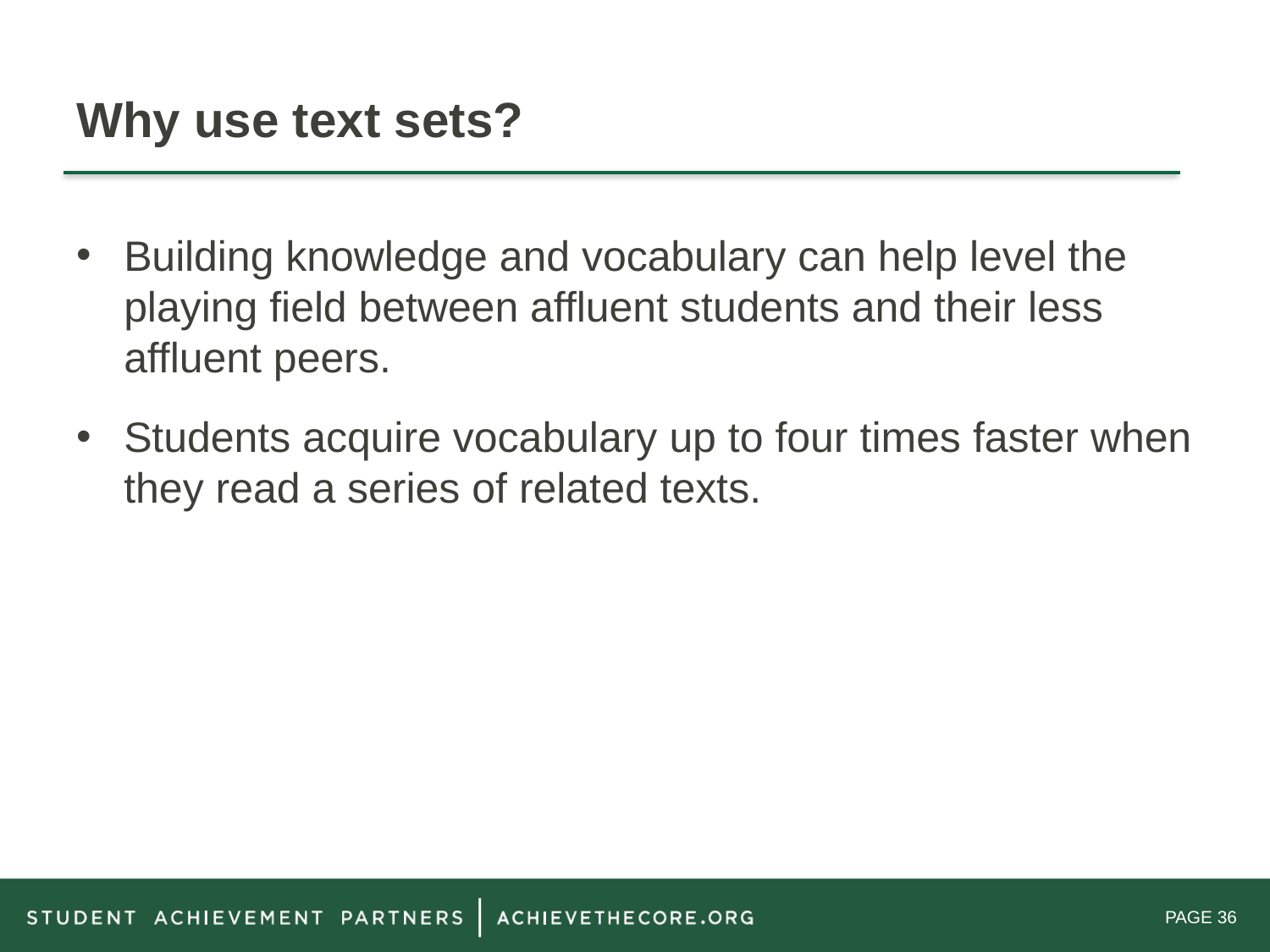

# Why use text sets?
Building knowledge and vocabulary can help level the playing field between affluent students and their less affluent peers.
Students acquire vocabulary up to four times faster when they read a series of related texts.